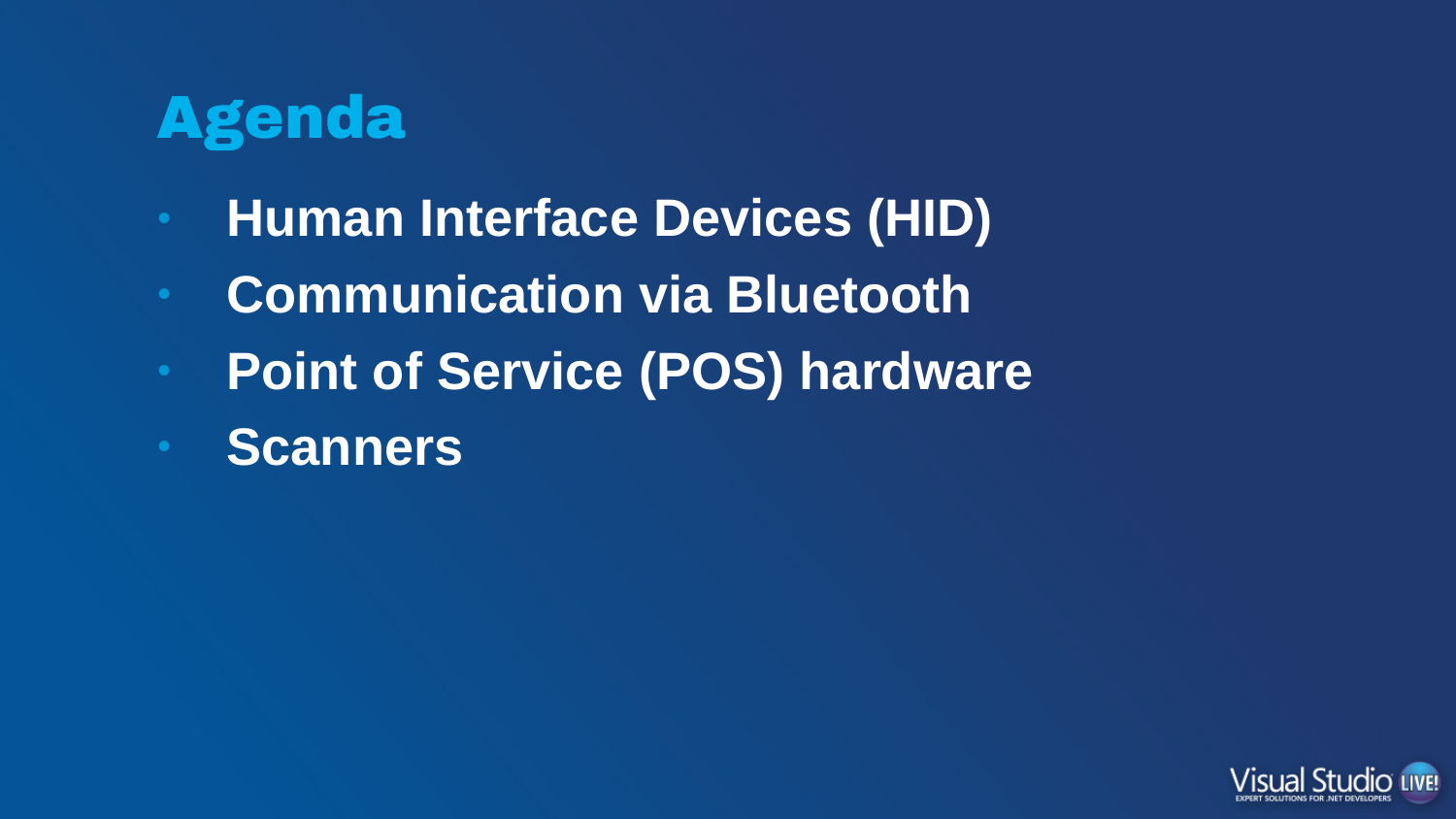

# Agenda
Human Interface Devices (HID)
Communication via Bluetooth
Point of Service (POS) hardware
Scanners